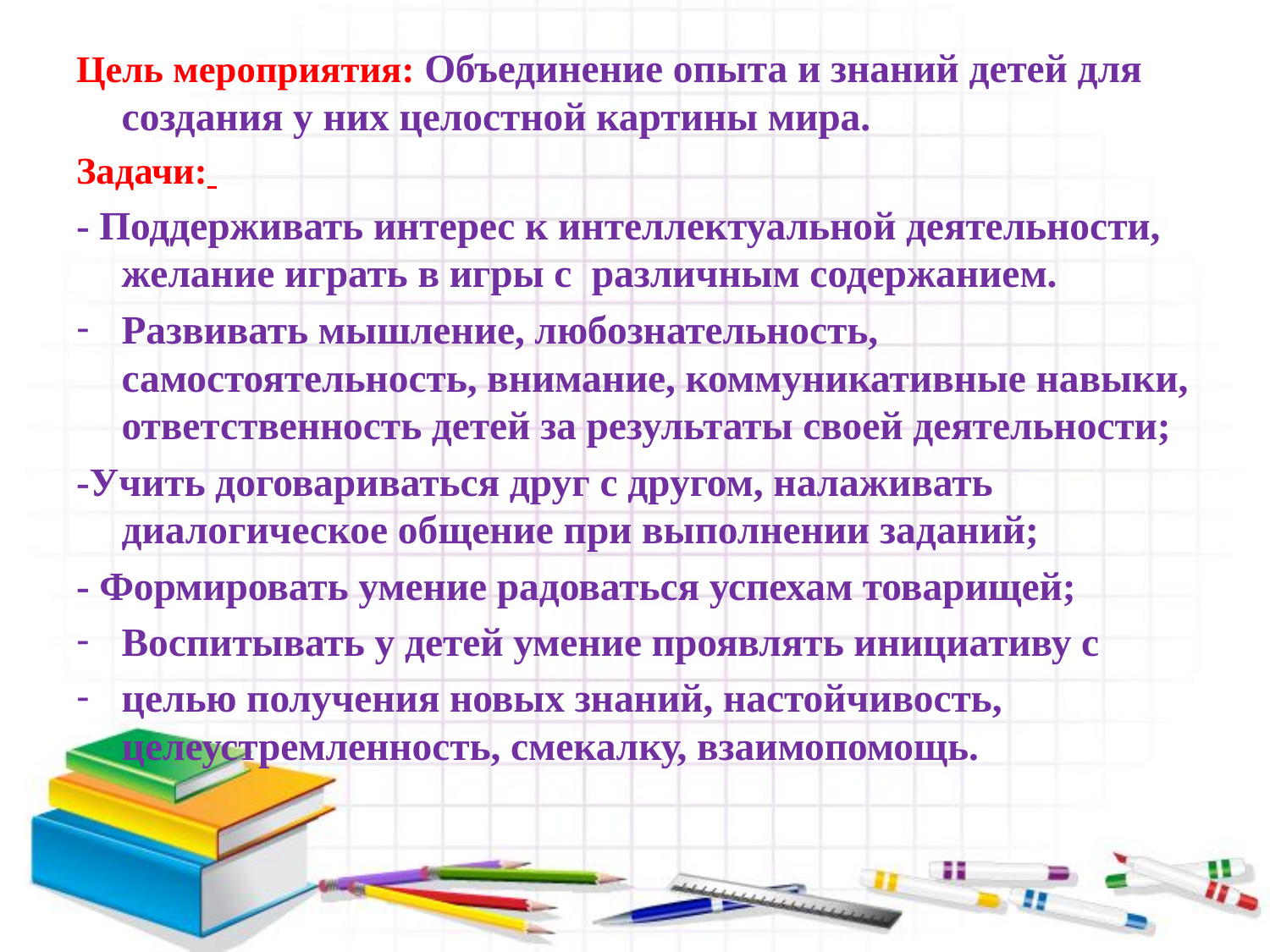

Цель мероприятия: Объединение опыта и знаний детей для создания у них целостной картины мира.
Задачи:
- Поддерживать интерес к интеллектуальной деятельности, желание играть в игры с  различным содержанием.
Развивать мышление, любознательность, самостоятельность, внимание, коммуникативные навыки, ответственность детей за результаты своей деятельности;
-Учить договариваться друг с другом, налаживать диалогическое общение при выполнении заданий;
- Формировать умение радоваться успехам товарищей;
Воспитывать у детей умение проявлять инициативу с
целью получения новых знаний, настойчивость, целеустремленность, смекалку, взаимопомощь.
#